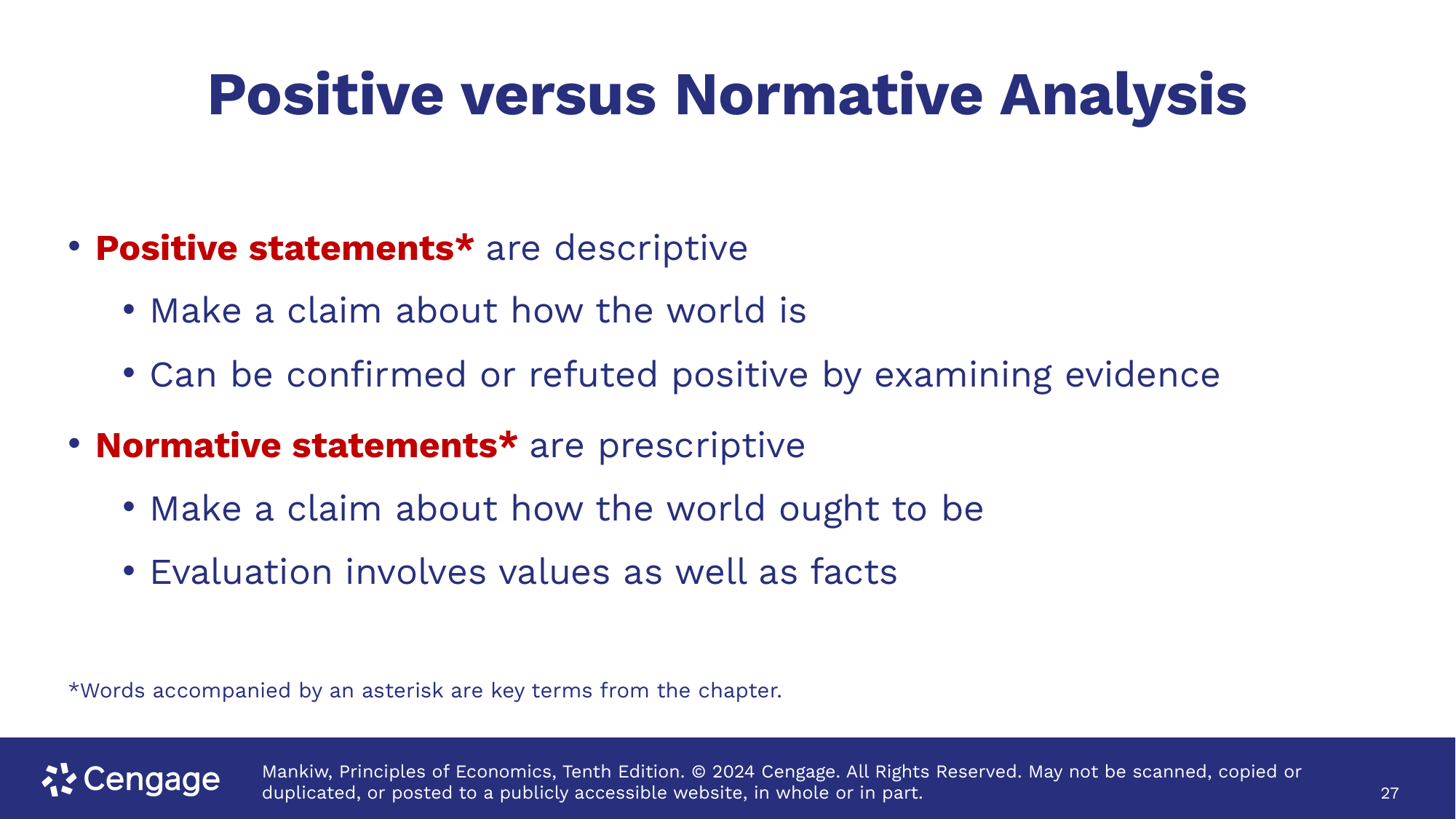

# Positive versus Normative Analysis
Positive statements* are descriptive
Make a claim about how the world is
Can be confirmed or refuted positive by examining evidence
Normative statements* are prescriptive
Make a claim about how the world ought to be
Evaluation involves values as well as facts
*Words accompanied by an asterisk are key terms from the chapter.